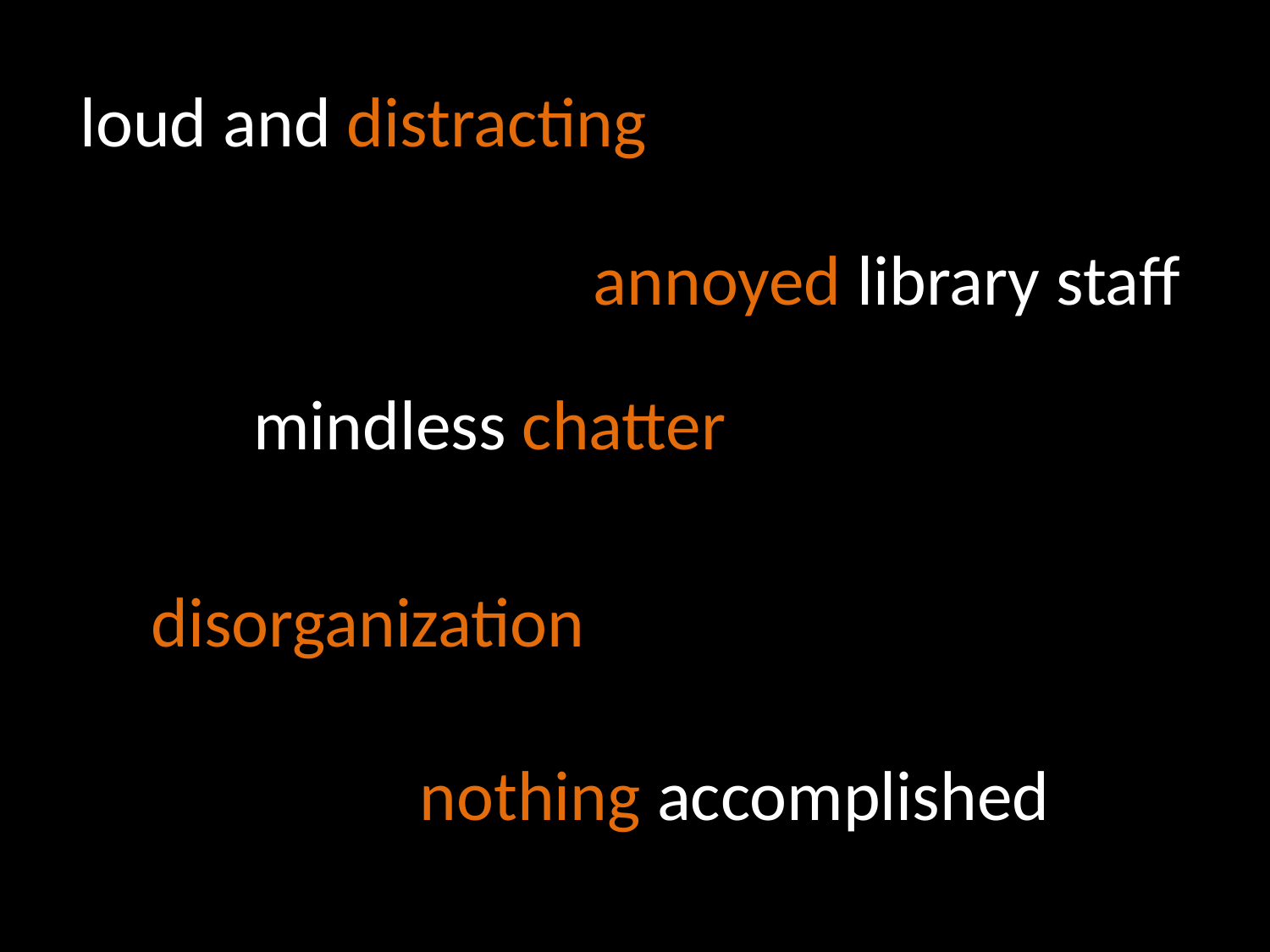

loud and distracting
annoyed library staff
mindless chatter
disorganization

nothing accomplished